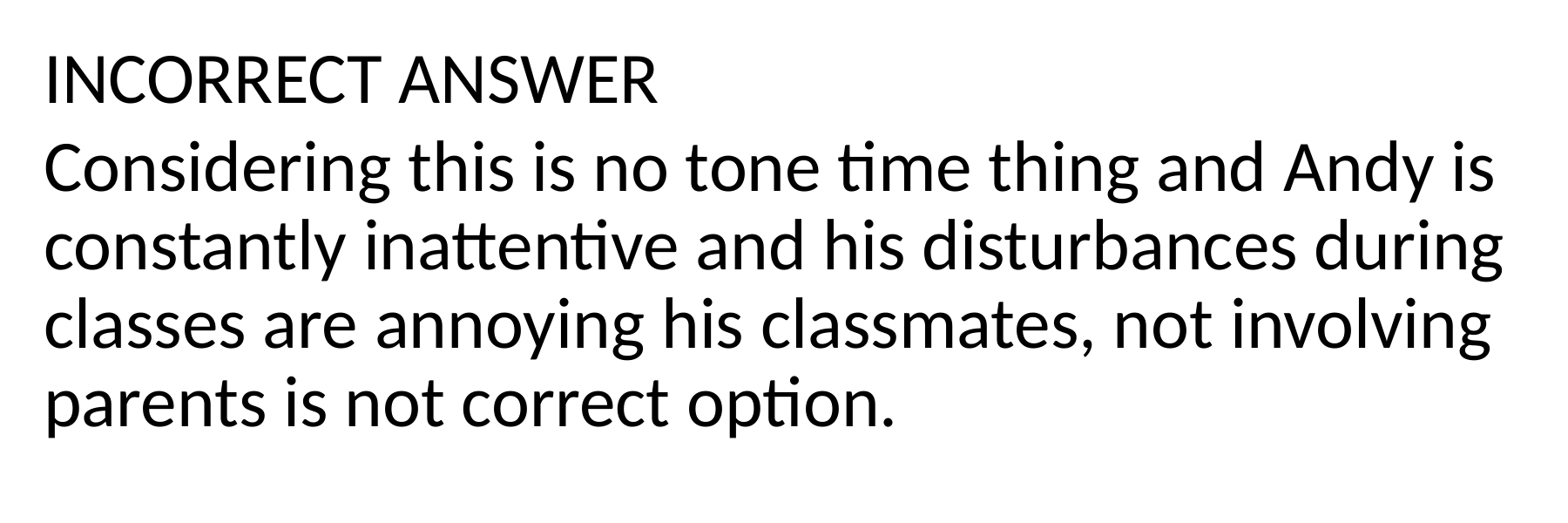

INCORRECT ANSWER
Considering this is no tone time thing and Andy is constantly inattentive and his disturbances during classes are annoying his classmates, not involving parents is not correct option.